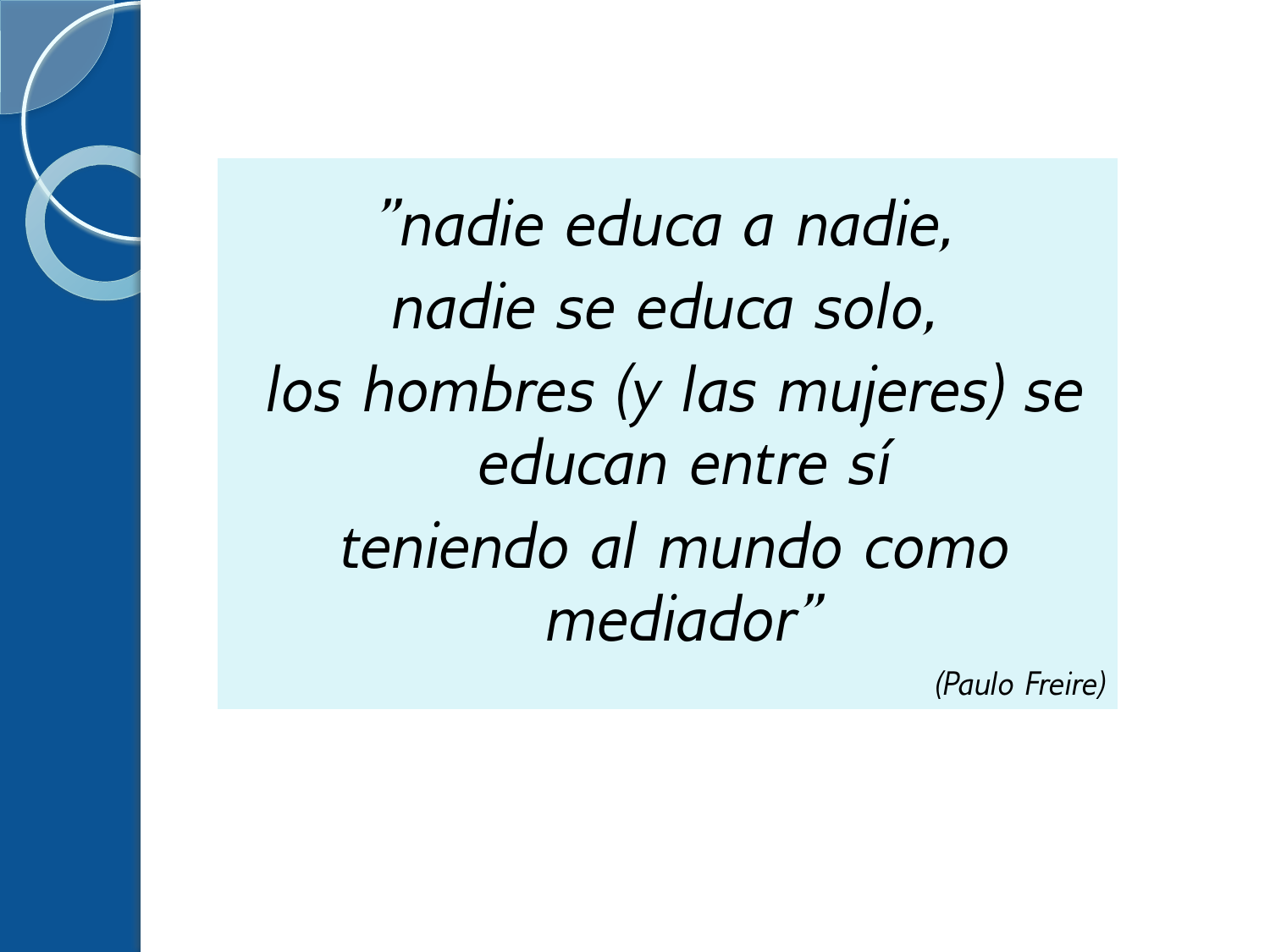

”nadie educa a nadie,
nadie se educa solo,
los hombres (y las mujeres) se educan entre sí
teniendo al mundo como mediador”
(Paulo Freire)